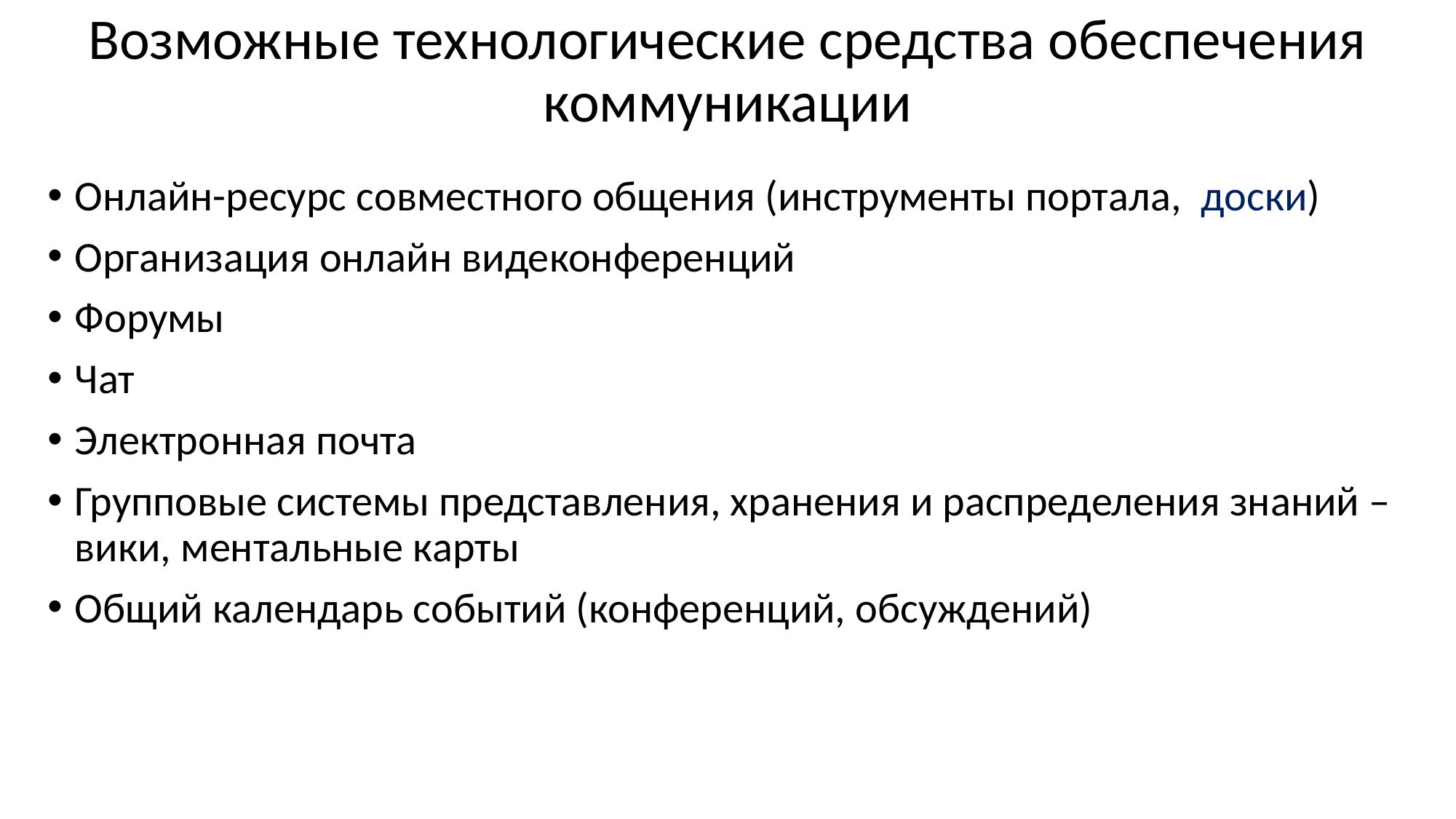

# Возможные технологические средства обеспечения коммуникации
Онлайн-ресурс совместного общения (инструменты портала,  доски)
Организация онлайн видеконференций
Форумы
Чат
Электронная почта
Групповые системы представления, хранения и распределения знаний – вики, ментальные карты
Общий календарь событий (конференций, обсуждений)